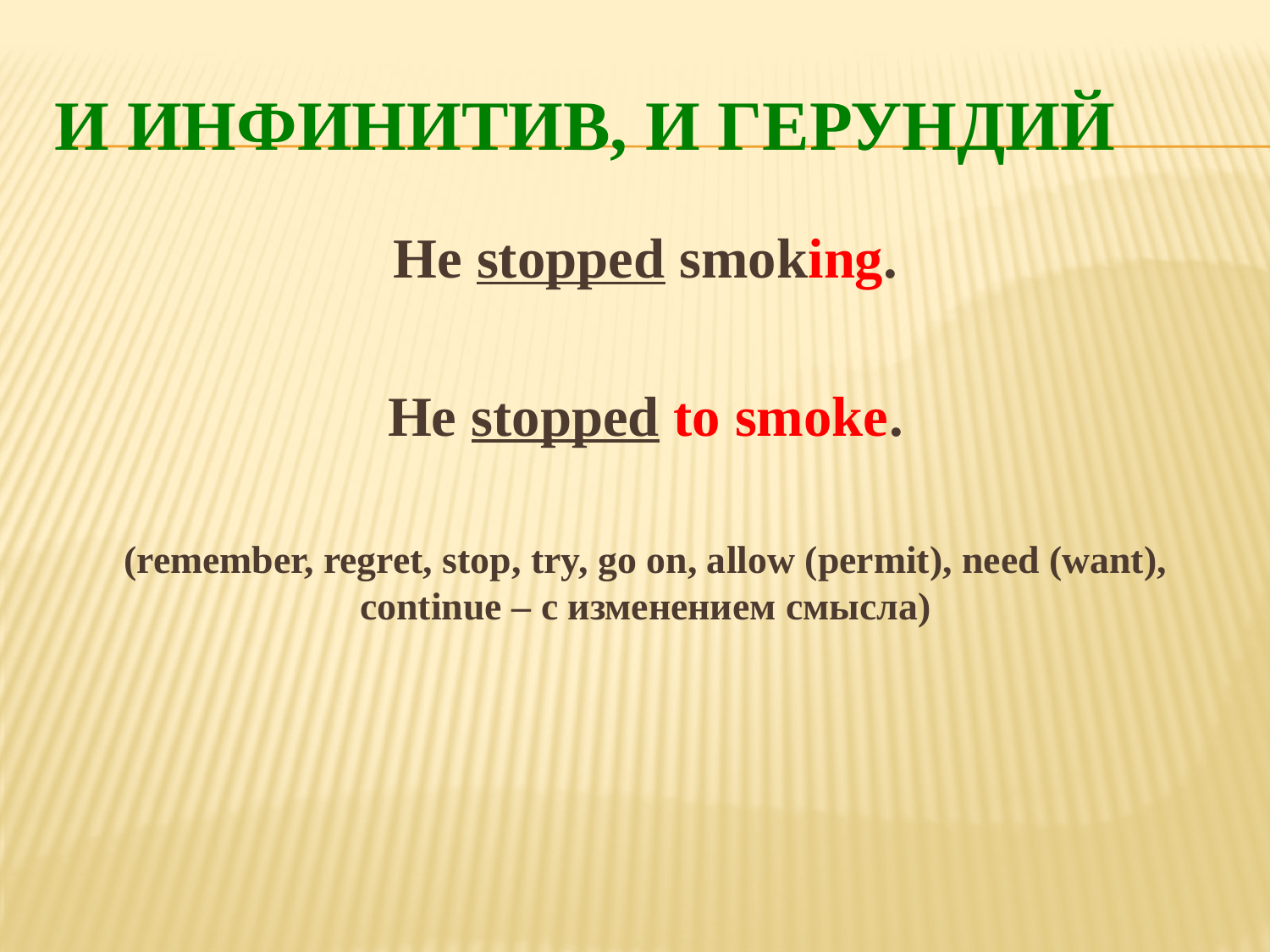

# И инфинитив, и герундий
He stopped smoking.

He stopped to smoke.

(remember, regret, stop, try, go on, allow (permit), need (want), continue – с изменением смысла)